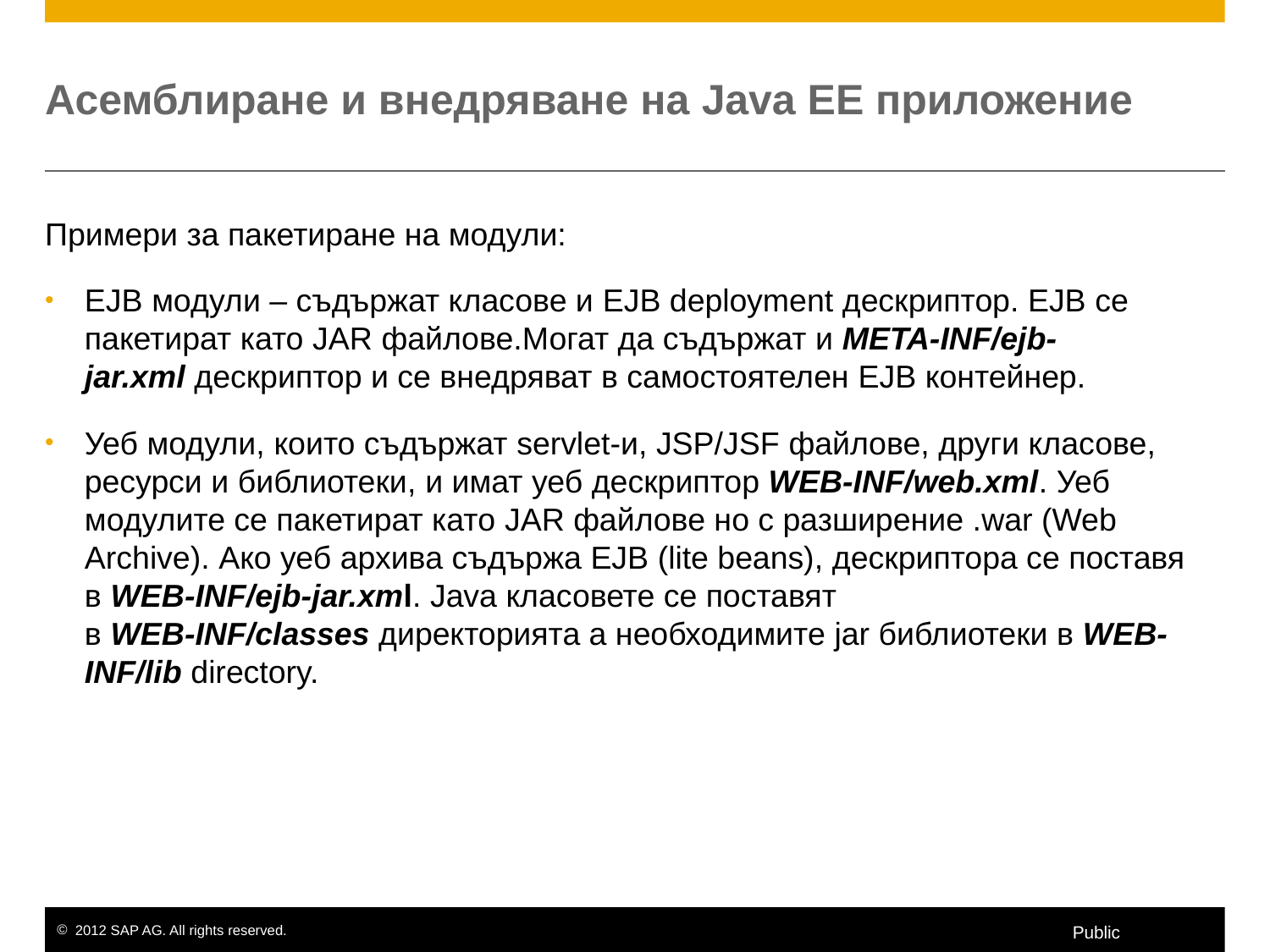

# Асемблиране и внедряване на Jаva EE приложение
Примери за пакетиране на модули:
EJB модули – съдържат класове и EJB deployment дескриптор. EJB се пакетират като JAR файлове.Могат да съдържат и META-INF/ejb-jar.xml дескриптор и се внедряват в самостоятелен EJB контейнер.
Уеб модули, които съдържат servlet-и, JSP/JSF файлове, други класове, ресурси и библиотеки, и имат уеб дескриптор WEB-INF/web.xml. Уеб модулите се пакетират като JAR файлове но с разширение .war (Web Archive). Ако уеб архива съдържа EJB (lite beans), дескриптора се поставя в WEB-INF/ejb-jar.xml. Java класовете се поставят в WEB-INF/classes директорията а необходимите jar библиотеки в WEB-INF/lib directory.